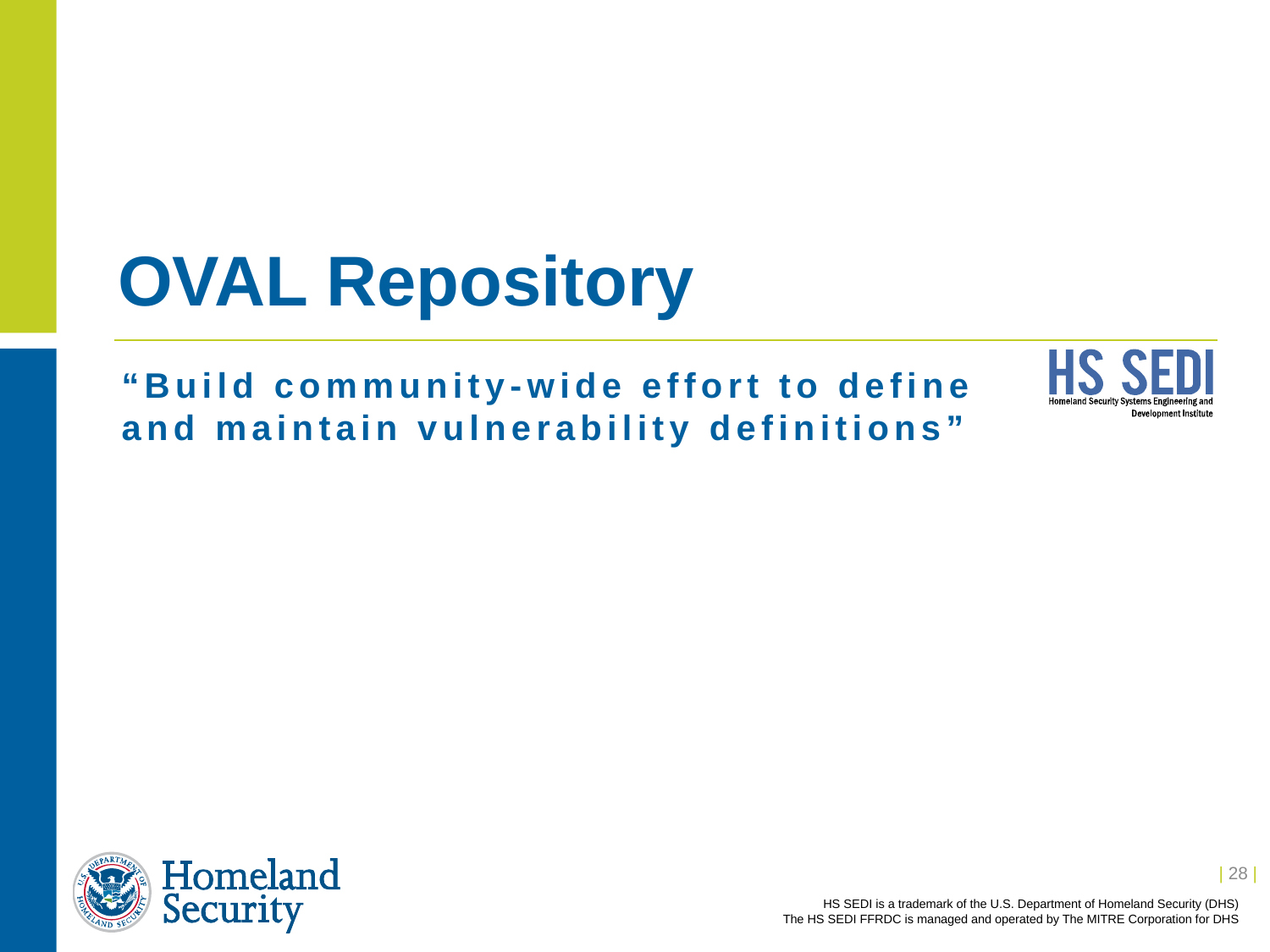

# OVAL Repository
“Build community-wide effort to define and maintain vulnerability definitions”
| 28 |